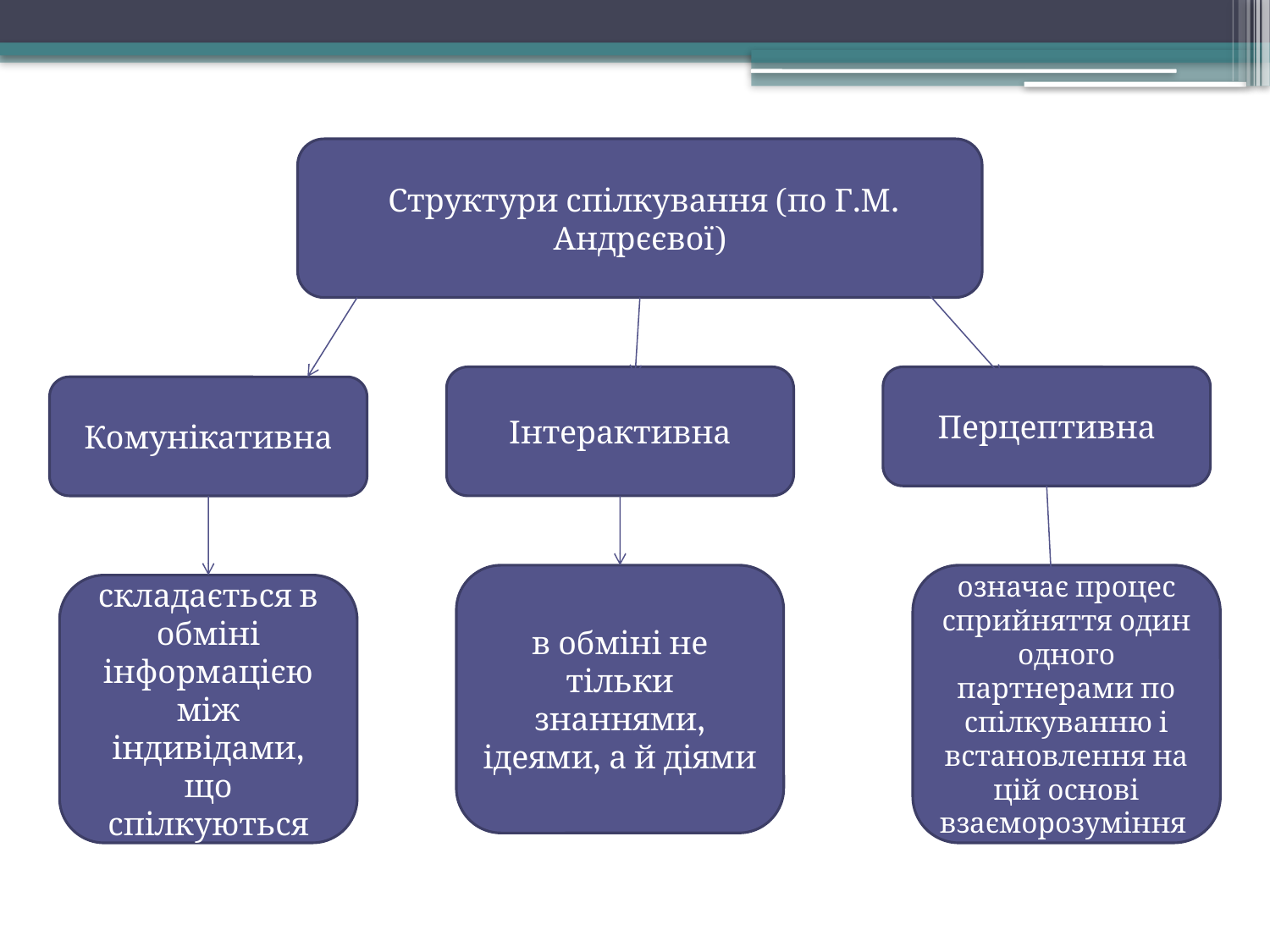

Структури спілкування (по Г.М. Андрєєвої)
Інтерактивна
Перцептивна
 Комунікативна
в обміні не тільки знаннями, ідеями, а й діями
означає процес сприйняття один одного партнерами по спілкуванню і встановлення на цій основі взаєморозуміння
складається в обміні інформацією між індивідами, що спілкуються